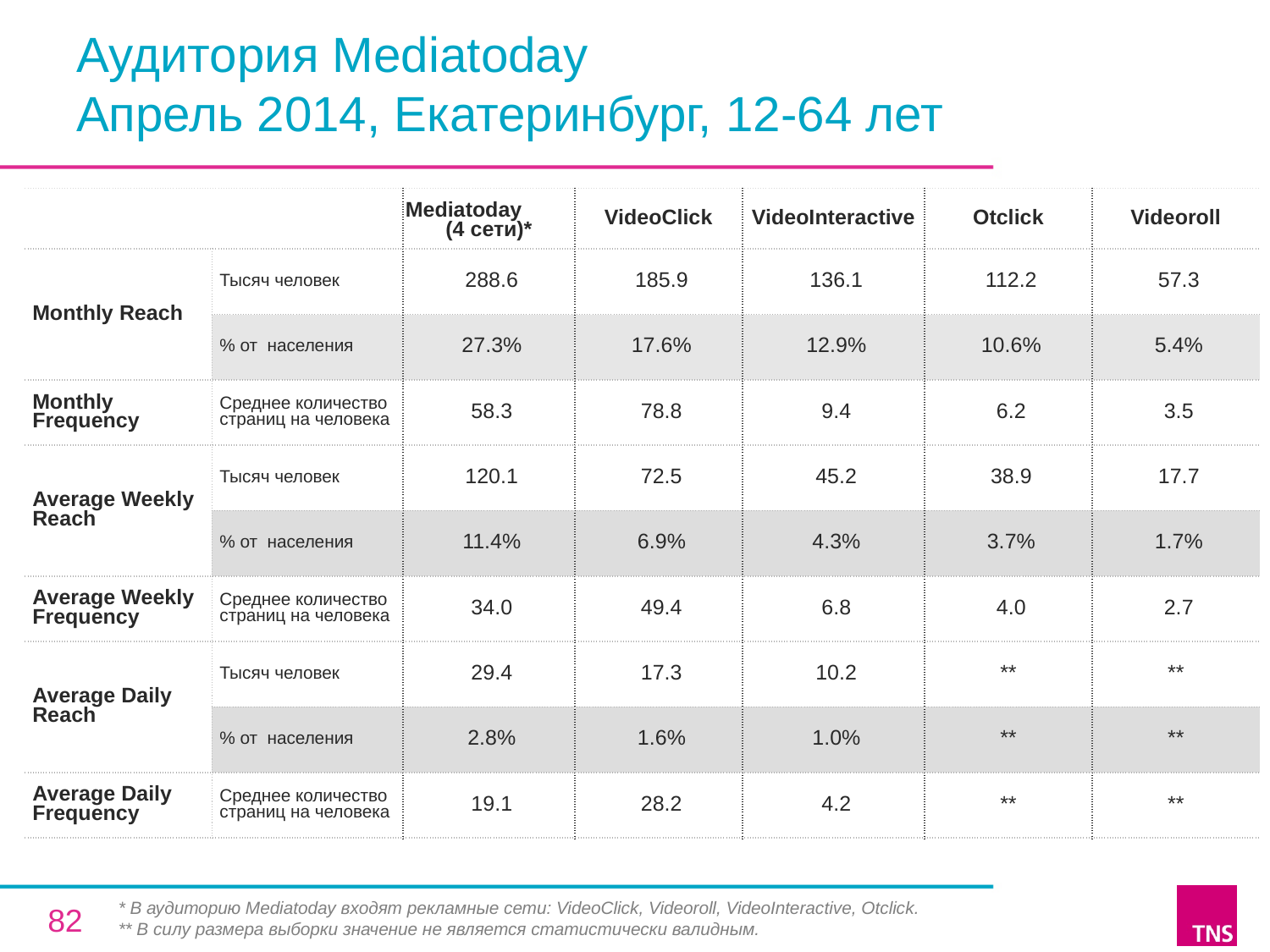

# Аудитория Mediatoday Апрель 2014, Екатеринбург, 12-64 лет
|  |  | Mediatoday (4 сети)\* | VideoClick | VideoInteractive | Otclick | Videoroll |
| --- | --- | --- | --- | --- | --- | --- |
| Monthly Reach | Тысяч человек | 288.6 | 185.9 | 136.1 | 112.2 | 57.3 |
|  | % от населения | 27.3% | 17.6% | 12.9% | 10.6% | 5.4% |
| Monthly Frequency | Среднее количество страниц на человека | 58.3 | 78.8 | 9.4 | 6.2 | 3.5 |
| Average Weekly Reach | Тысяч человек | 120.1 | 72.5 | 45.2 | 38.9 | 17.7 |
|  | % от населения | 11.4% | 6.9% | 4.3% | 3.7% | 1.7% |
| Average Weekly Frequency | Среднее количество страниц на человека | 34.0 | 49.4 | 6.8 | 4.0 | 2.7 |
| Average Daily Reach | Тысяч человек | 29.4 | 17.3 | 10.2 | \*\* | \*\* |
|  | % от населения | 2.8% | 1.6% | 1.0% | \*\* | \*\* |
| Average Daily Frequency | Среднее количество страниц на человека | 19.1 | 28.2 | 4.2 | \*\* | \*\* |
* В аудиторию Mediatoday входят рекламные сети: VideoClick, Videoroll, VideoInteractive, Otclick.
** В силу размера выборки значение не является статистически валидным.
82